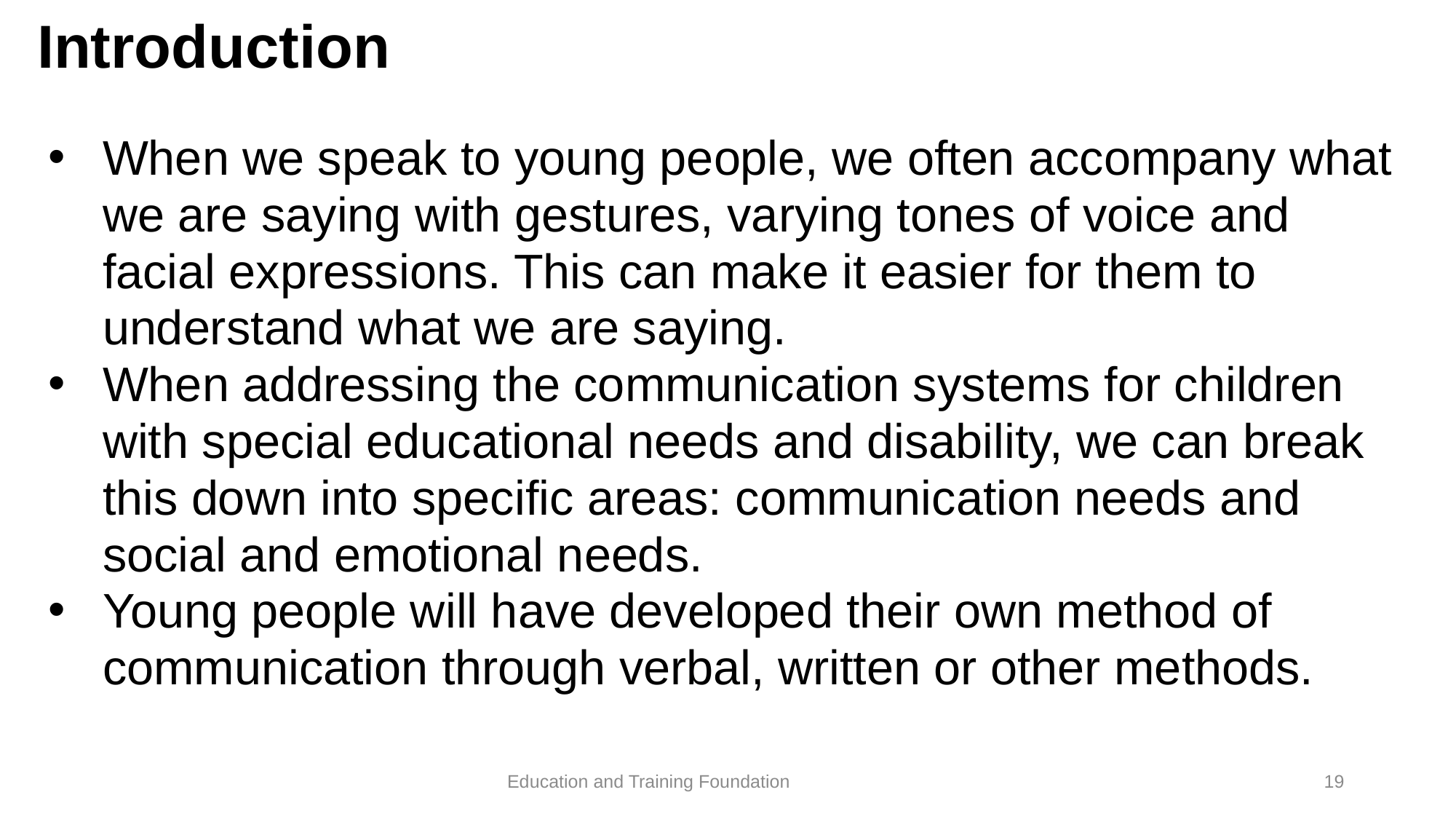

# Introduction
When we speak to young people, we often accompany what we are saying with gestures, varying tones of voice and facial expressions. This can make it easier for them to understand what we are saying.
When addressing the communication systems for children with special educational needs and disability, we can break this down into specific areas: communication needs and social and emotional needs.
Young people will have developed their own method of communication through verbal, written or other methods.
19
Education and Training Foundation